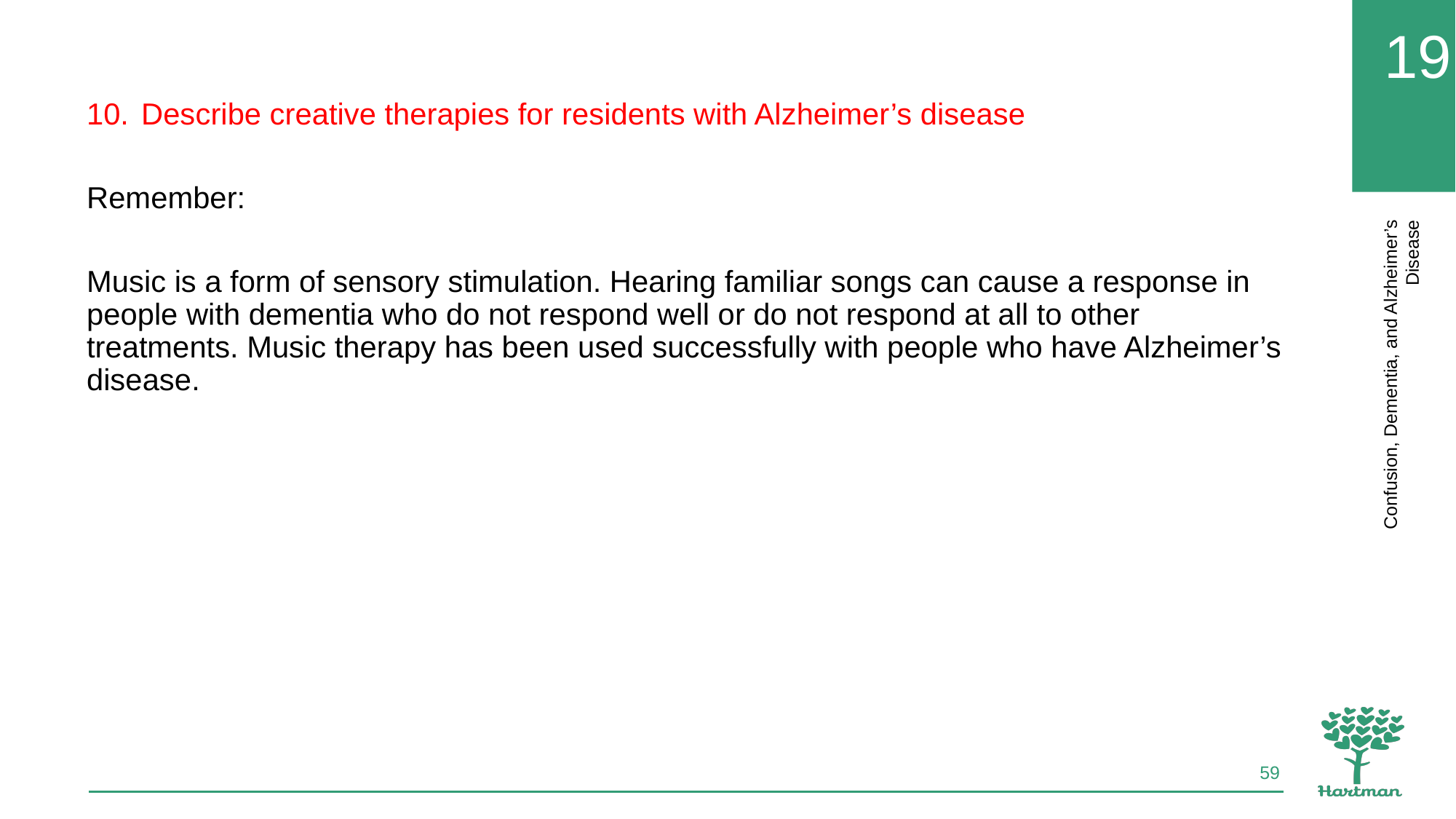

Describe creative therapies for residents with Alzheimer’s disease

Remember:

Music is a form of sensory stimulation. Hearing familiar songs can cause a response in people with dementia who do not respond well or do not respond at all to other treatments. Music therapy has been used successfully with people who have Alzheimer’s disease.

59